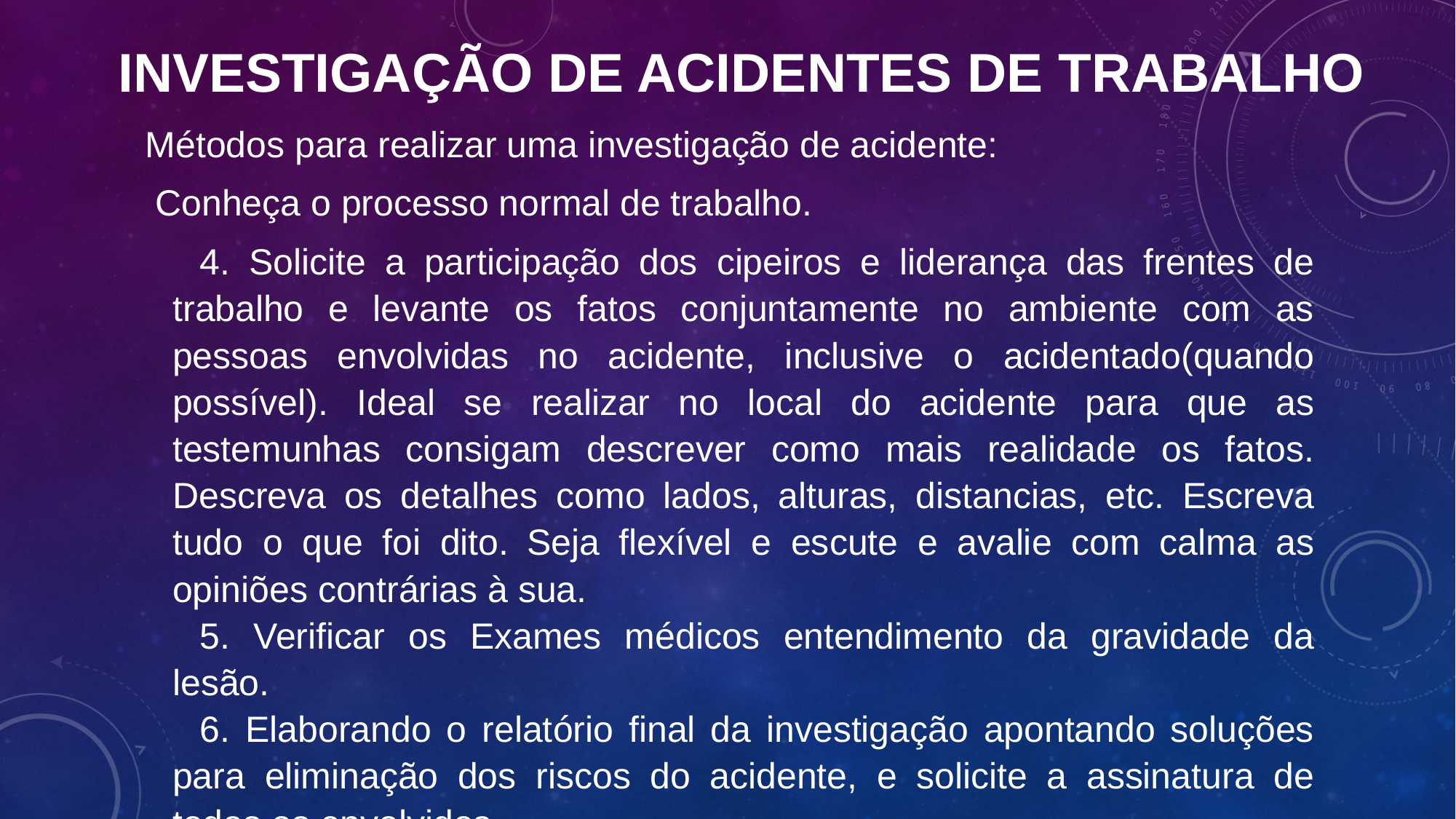

INVESTIGAÇÃO DE ACIDENTES DE TRABALHO
Métodos para realizar uma investigação de acidente:
 Conheça o processo normal de trabalho.
4. Solicite a participação dos cipeiros e liderança das frentes de trabalho e levante os fatos conjuntamente no ambiente com as pessoas envolvidas no acidente, inclusive o acidentado(quando possível). Ideal se realizar no local do acidente para que as testemunhas consigam descrever como mais realidade os fatos. Descreva os detalhes como lados, alturas, distancias, etc. Escreva tudo o que foi dito. Seja flexível e escute e avalie com calma as opiniões contrárias à sua.
5. Verificar os Exames médicos entendimento da gravidade da lesão.
6. Elaborando o relatório final da investigação apontando soluções para eliminação dos riscos do acidente, e solicite a assinatura de todos os envolvidos.